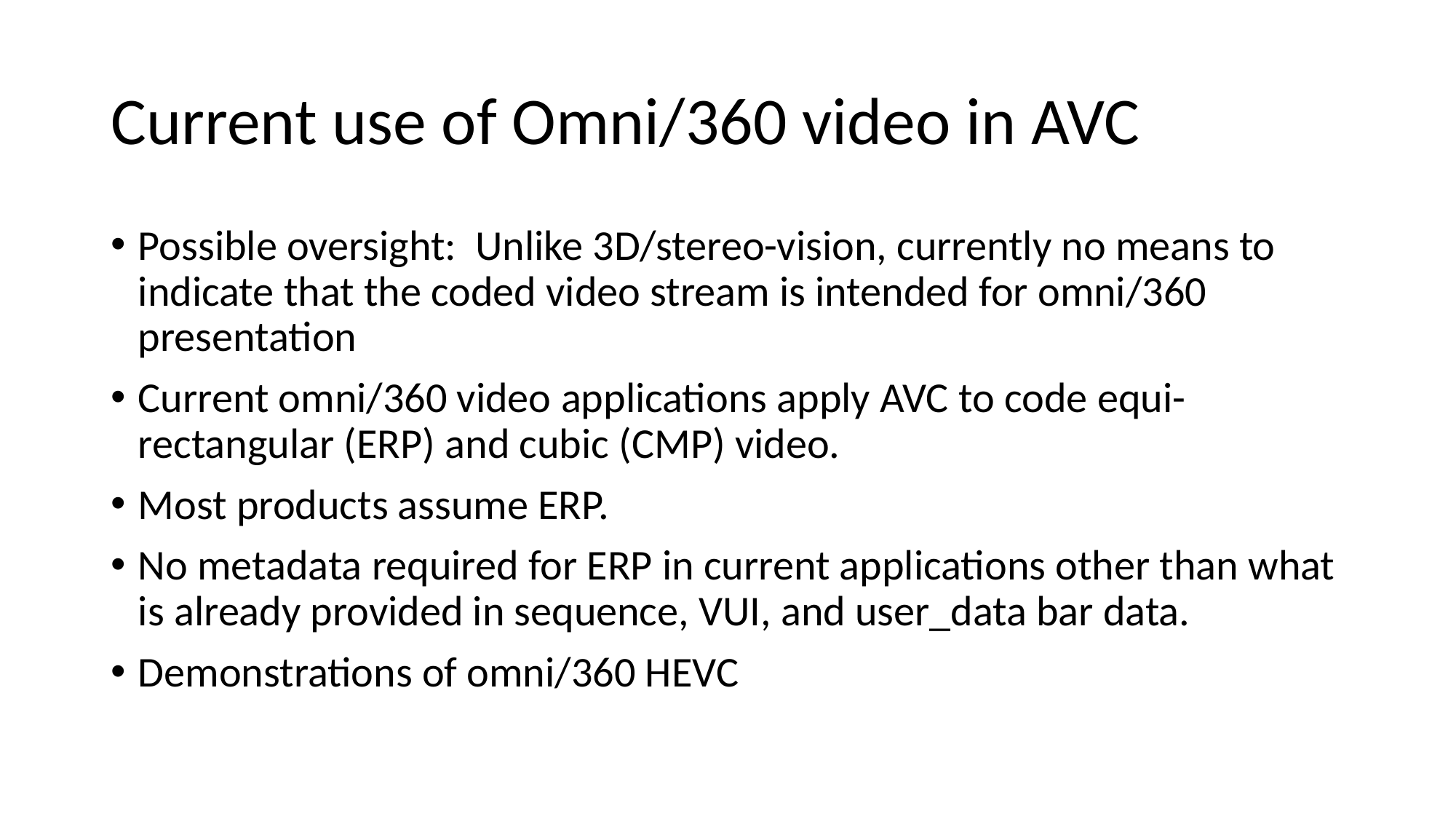

# Current use of Omni/360 video in AVC
Possible oversight:  Unlike 3D/stereo-vision, currently no means to indicate that the coded video stream is intended for omni/360 presentation
Current omni/360 video applications apply AVC to code equi-rectangular (ERP) and cubic (CMP) video.
Most products assume ERP.
No metadata required for ERP in current applications other than what is already provided in sequence, VUI, and user_data bar data.
Demonstrations of omni/360 HEVC